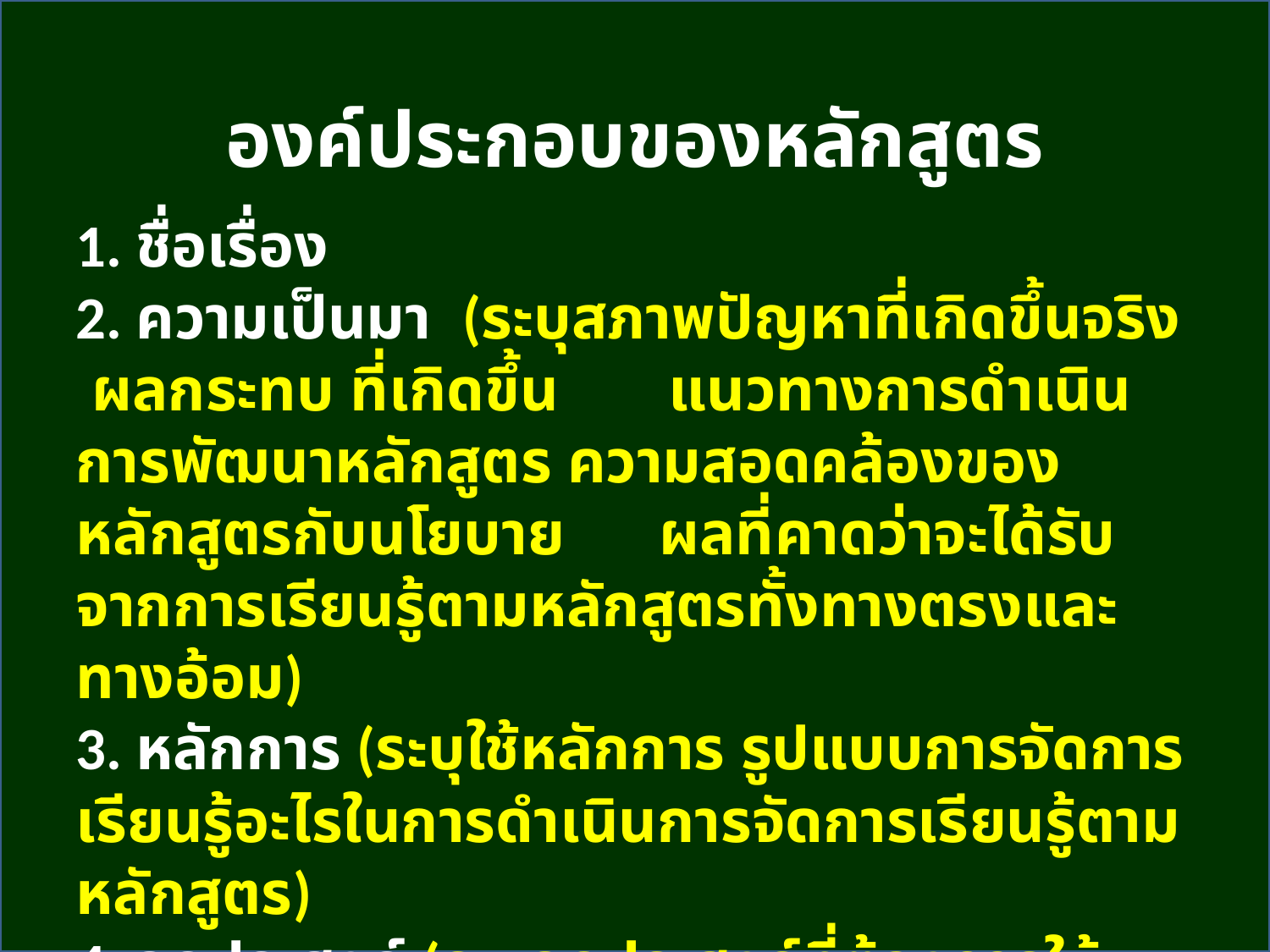

องค์ประกอบของหลักสูตร
1. ชื่อเรื่อง
2. ความเป็นมา  (ระบุสภาพปัญหาที่เกิดขึ้นจริง  ผลกระทบ ที่เกิดขึ้น       แนวทางการดำเนินการพัฒนาหลักสูตร ความสอดคล้องของหลักสูตรกับนโยบาย      ผลที่คาดว่าจะได้รับจากการเรียนรู้ตามหลักสูตรทั้งทางตรงและทางอ้อม)
3. หลักการ (ระบุใช้หลักการ รูปแบบการจัดการเรียนรู้อะไรในการดำเนินการจัดการเรียนรู้ตามหลักสูตร)
4. จุดประสงค์ (ระบุจุดประสงค์ที่ต้องการให้เกิดจากการเรียนรู้ตามหลักสูตร)